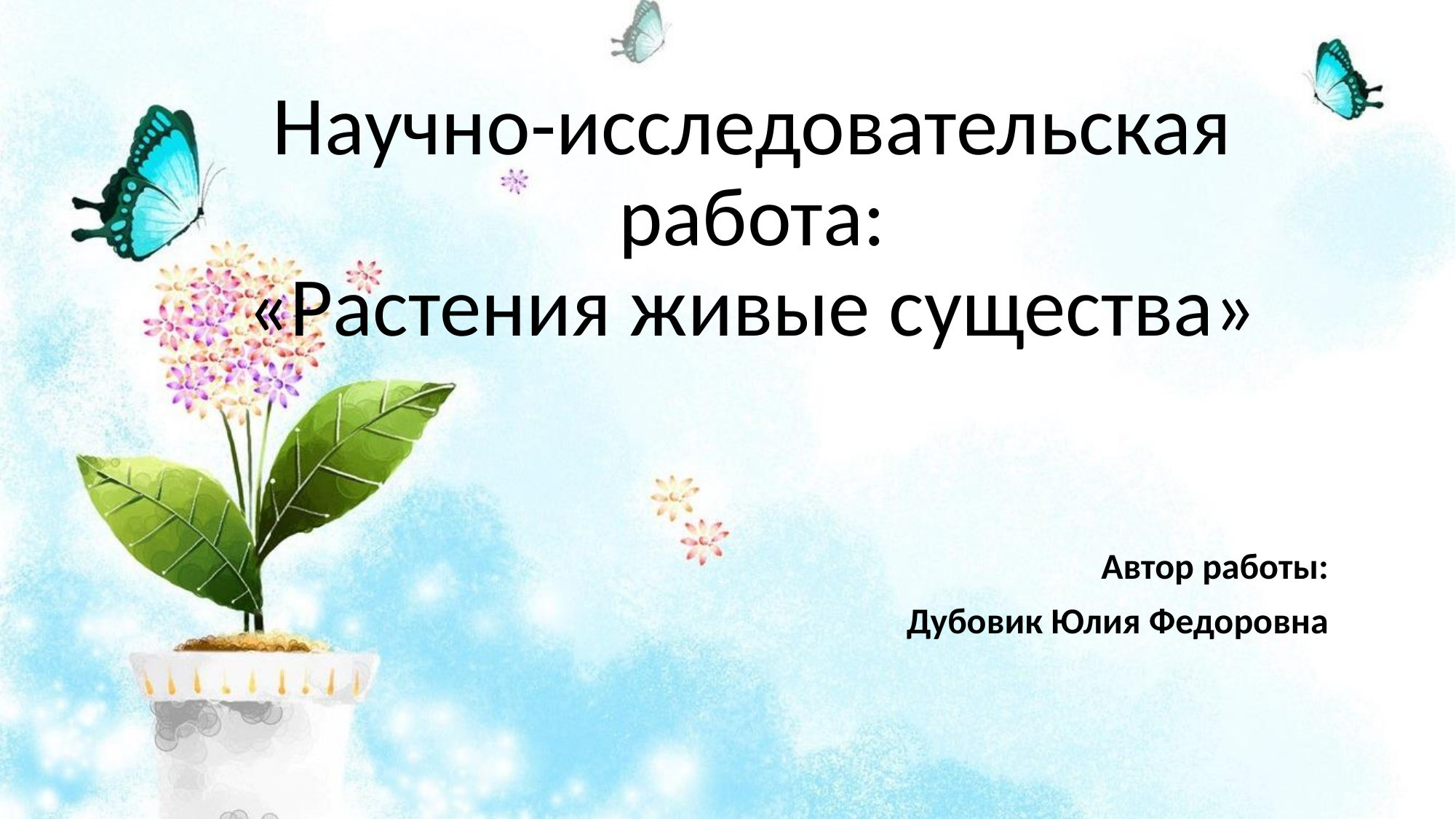

# Научно-исследовательская работа: «Растения живые существа»
Автор работы:
Дубовик Юлия Федоровна